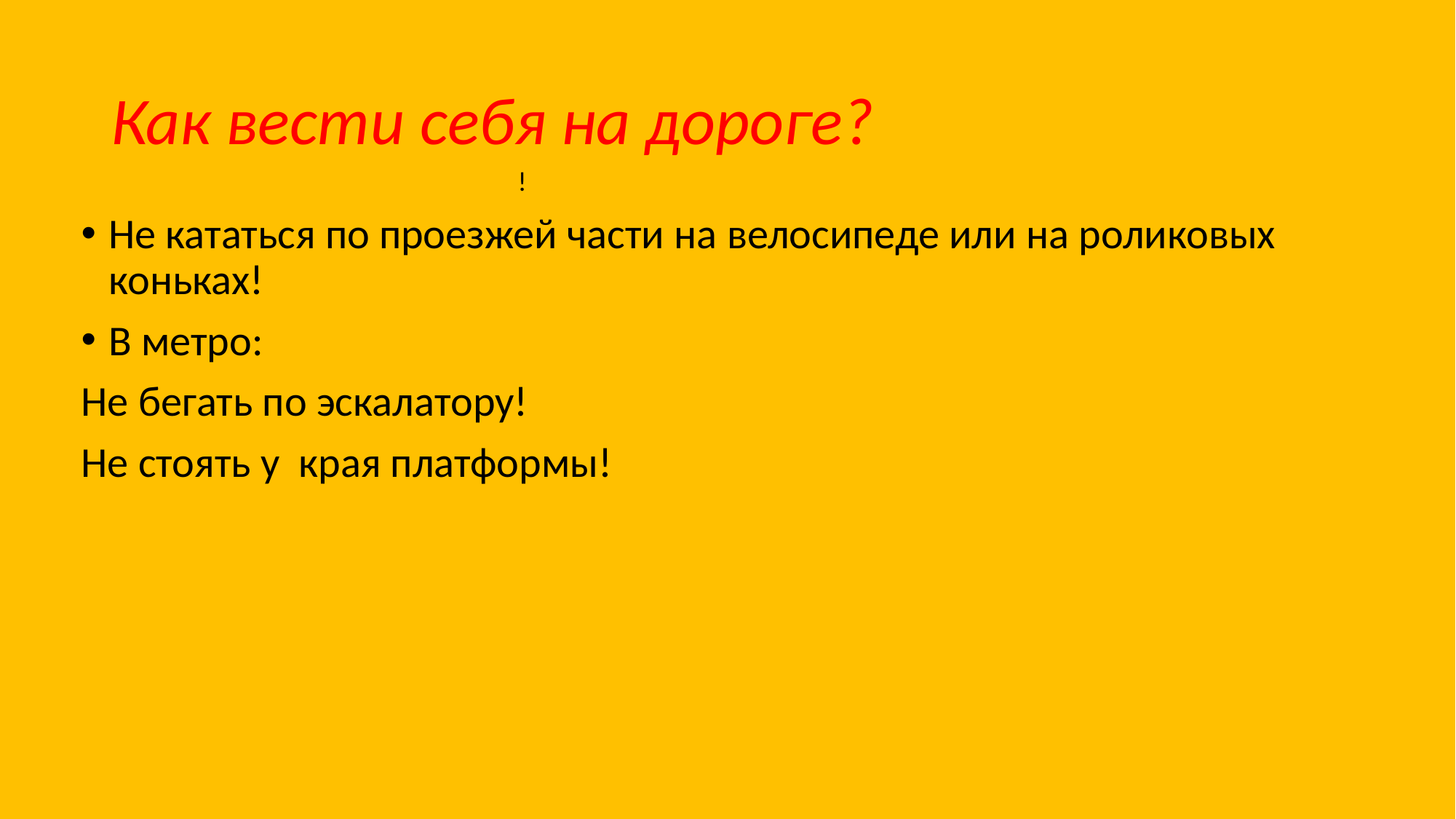

# Как вести себя на дороге?
!
Не кататься по проезжей части на велосипеде или на роликовых коньках!
В метро:
Не бегать по эскалатору!
Не стоять у  края платформы!